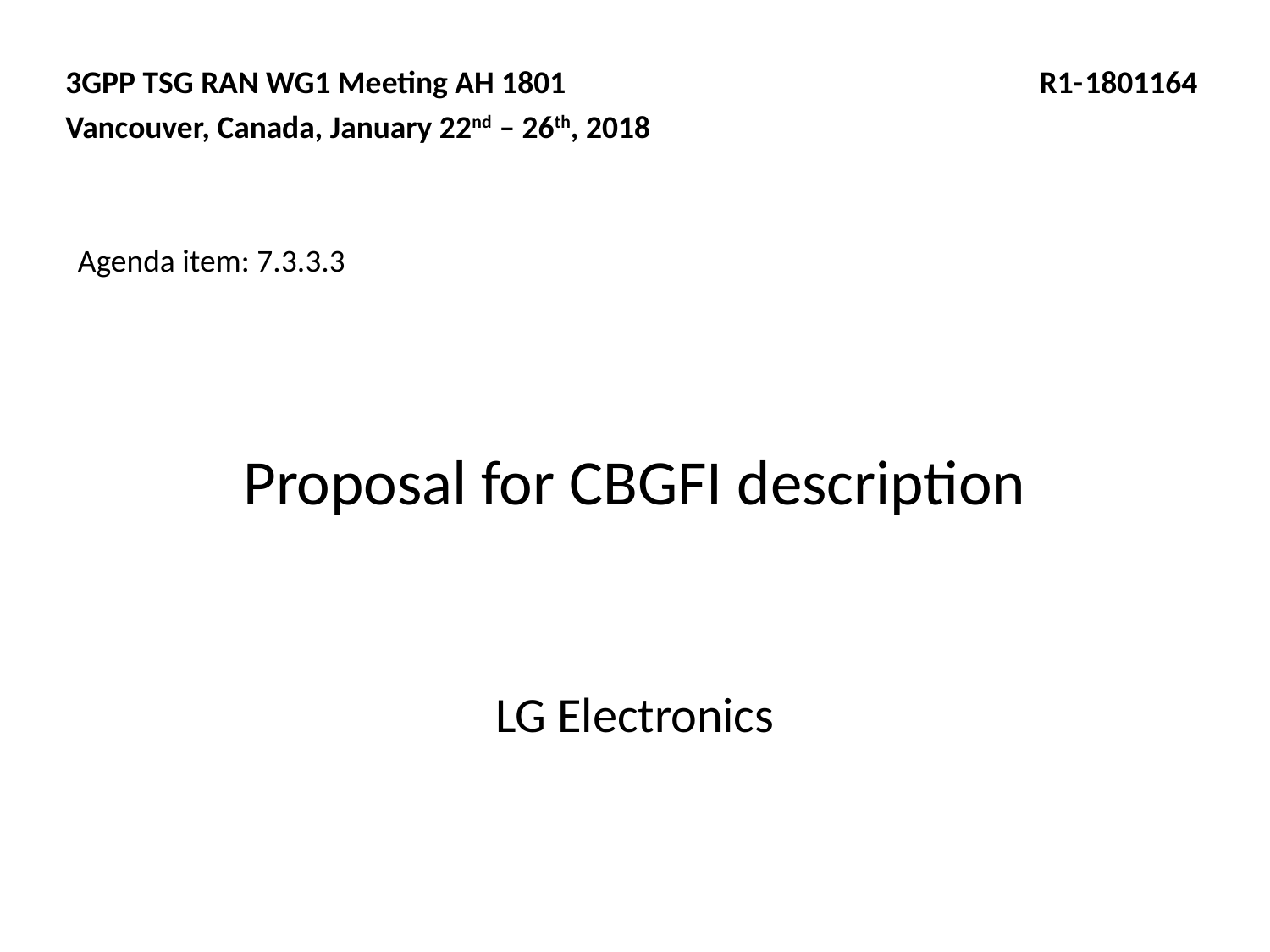

3GPP TSG RAN WG1 Meeting AH 1801                                                                  R1-1801164
Vancouver, Canada, January 22nd – 26th, 2018
Agenda item: 7.3.3.3
# Proposal for CBGFI description
LG Electronics